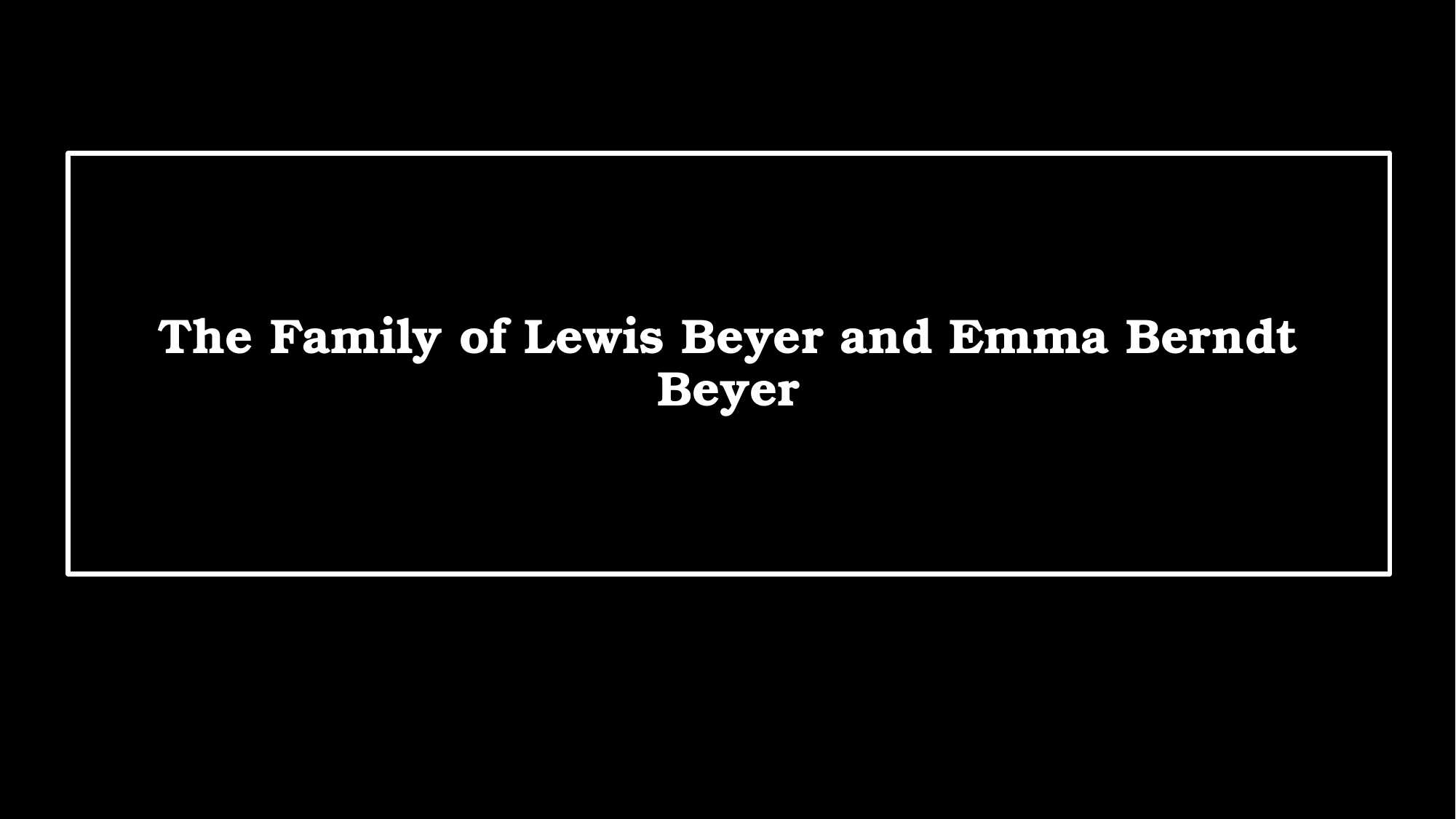

# The Family of Lewis Beyer and Emma Berndt Beyer